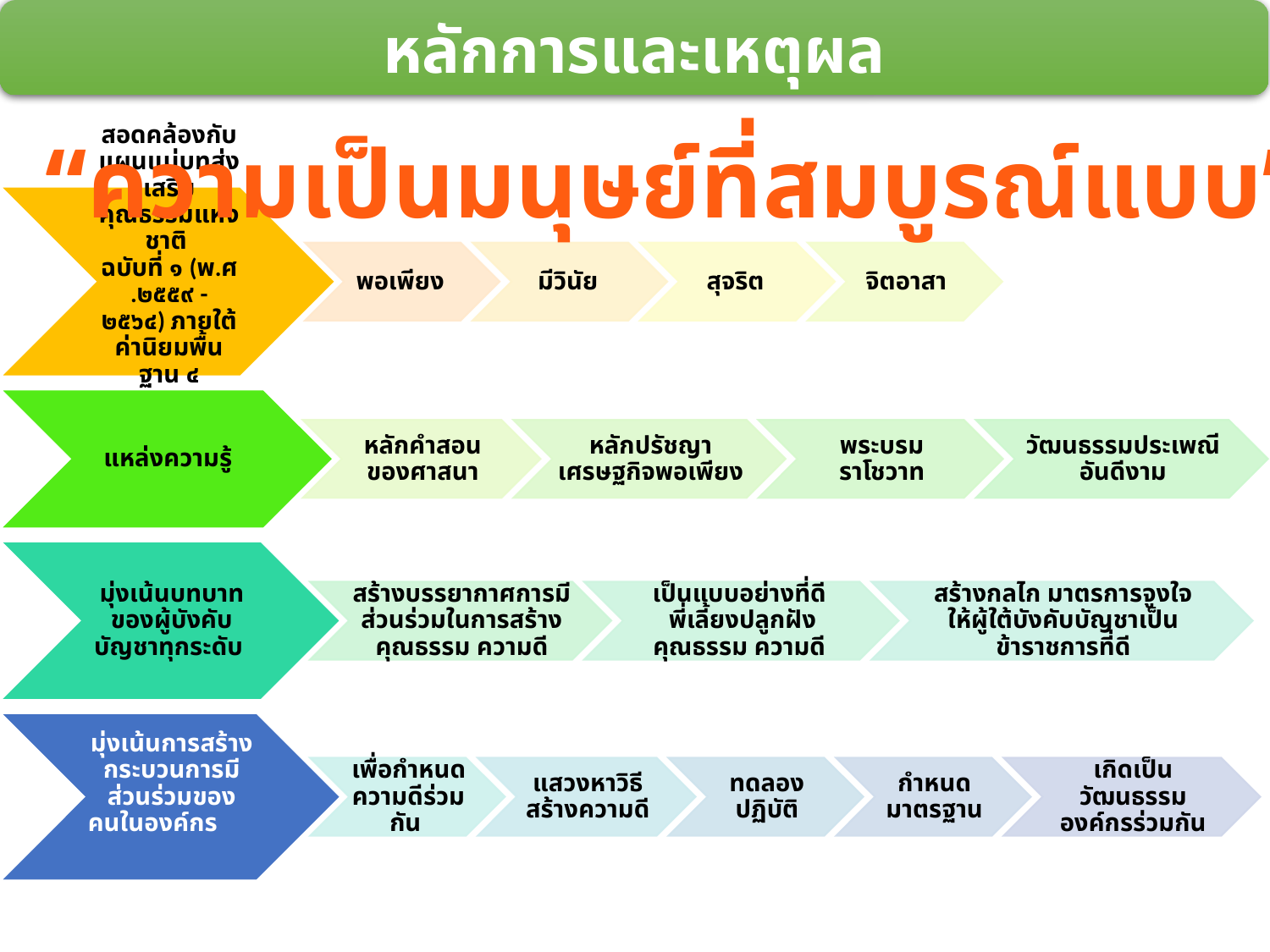

หลักการและเหตุผล
สอดคล้องกับแผนแม่บทส่งเสริมคุณธรรมแห่งชาติ
ฉบับที่ ๑ (พ.ศ.๒๕๕๙ - ๒๕๖๔) ภายใต้ค่านิยมพื้นฐาน ๔ ประการ
พอเพียง
มีวินัย
สุจริต
จิตอาสา
แหล่งความรู้
หลักคำสอนของศาสนา
หลักปรัชญาเศรษฐกิจพอเพียง
พระบรมราโชวาท
วัฒนธรรมประเพณีอันดีงาม
มุ่งเน้นบทบาทของผู้บังคับบัญชาทุกระดับ
สร้างบรรยากาศการมีส่วนร่วมในการสร้างคุณธรรม ความดี
เป็นแบบอย่างที่ดี
พี่เลี้ยงปลูกฝังคุณธรรม ความดี
สร้างกลไก มาตรการจูงใจ
ให้ผู้ใต้บังคับบัญชาเป็นข้าราชการที่ดี
มุ่งเน้นการสร้างกระบวนการมีส่วนร่วมของคนในองค์กร
เพื่อกำหนดความดีร่วมกัน
แสวงหาวิธีสร้างความดี
ทดลองปฏิบัติ
กำหนดมาตรฐาน
เกิดเป็นวัฒนธรรมองค์กรร่วมกัน
“ความเป็นมนุษย์ที่สมบูรณ์แบบ”